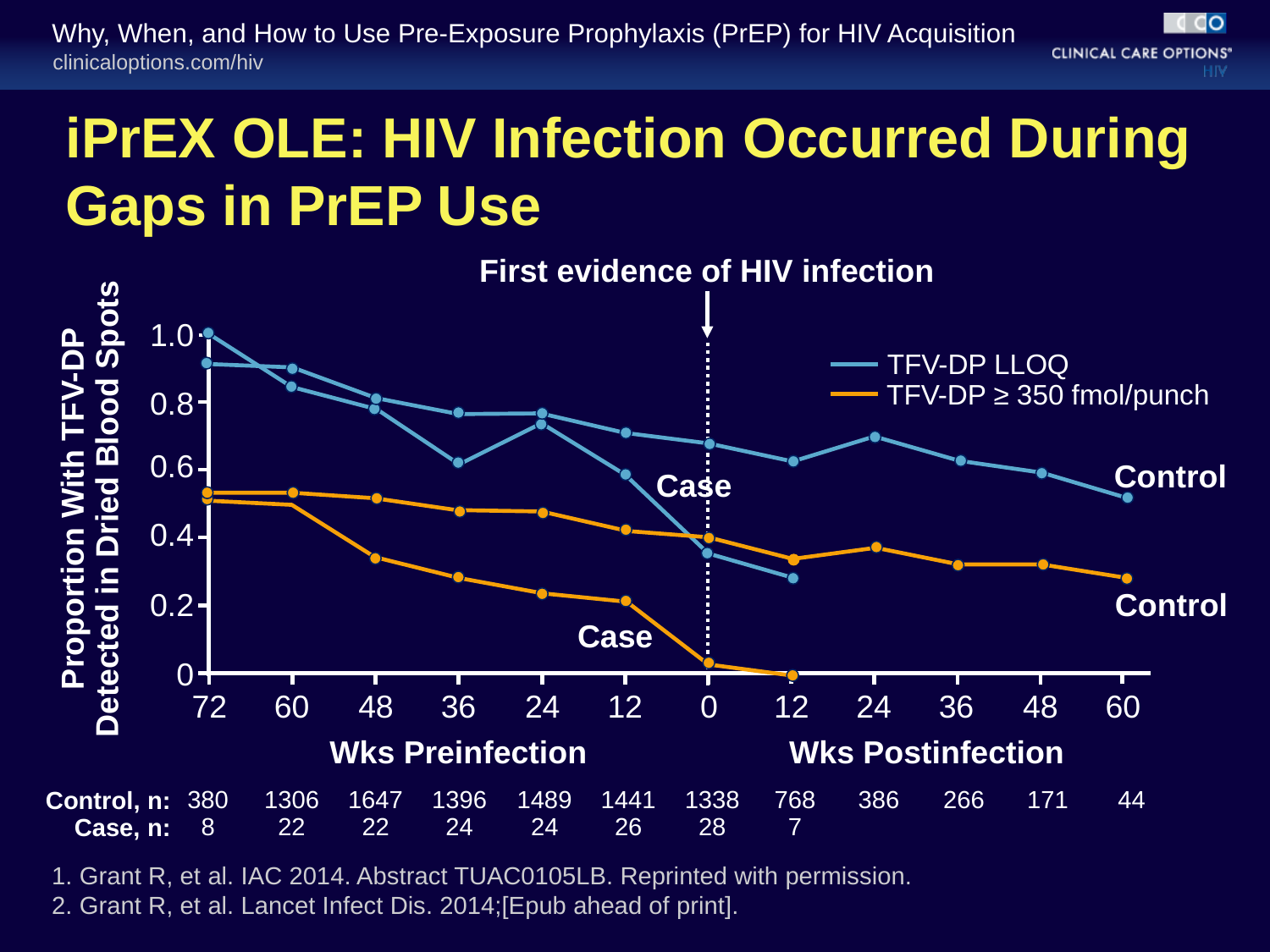

# iPrEX OLE: HIV Infection Occurred During Gaps in PrEP Use
First evidence of HIV infection
1.0
0.8
0.6
0.4
0.2
0
     TFV-DP LLOQ
     TFV-DP ≥ 350 fmol/punch

Control
Case
Proportion With TFV-DP Detected in Dried Blood Spots

Control
Case
72
60
48
36
24
12
0
12
24
36
48
60
Wks Preinfection
Wks Postinfection
Control, n:
Case, n:
380
8
1306
22
1647
22
1396
24
1489
24
1441
26
1338
28
768
7
386
266
171
44
1. Grant R, et al. IAC 2014. Abstract TUAC0105LB. Reprinted with permission.
2. Grant R, et al. Lancet Infect Dis. 2014;[Epub ahead of print].